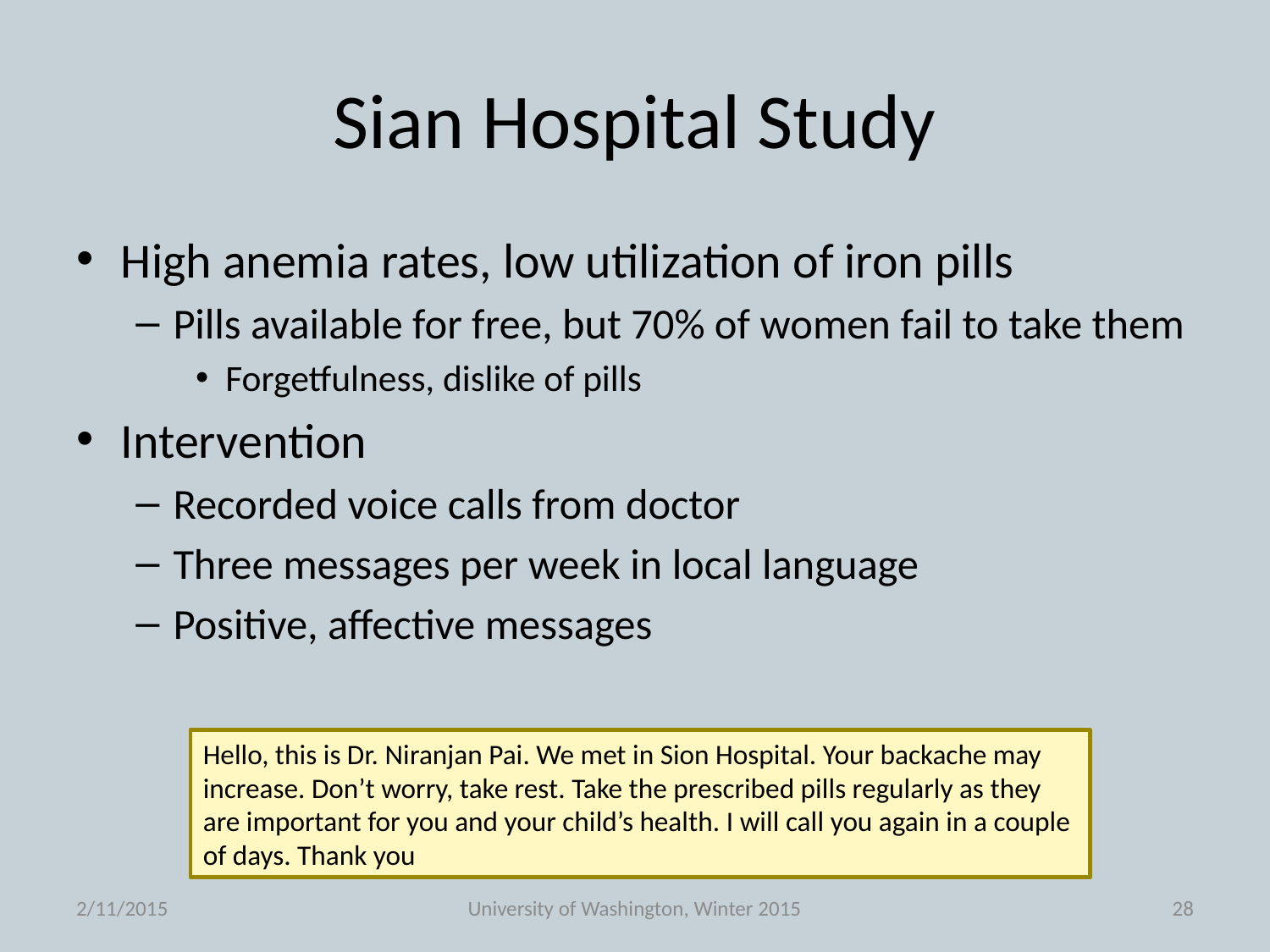

# Sian Hospital Study
High anemia rates, low utilization of iron pills
Pills available for free, but 70% of women fail to take them
Forgetfulness, dislike of pills
Intervention
Recorded voice calls from doctor
Three messages per week in local language
Positive, affective messages
Hello, this is Dr. Niranjan Pai. We met in Sion Hospital. Your backache may increase. Don’t worry, take rest. Take the prescribed pills regularly as they are important for you and your child’s health. I will call you again in a couple of days. Thank you
2/11/2015
University of Washington, Winter 2015
28